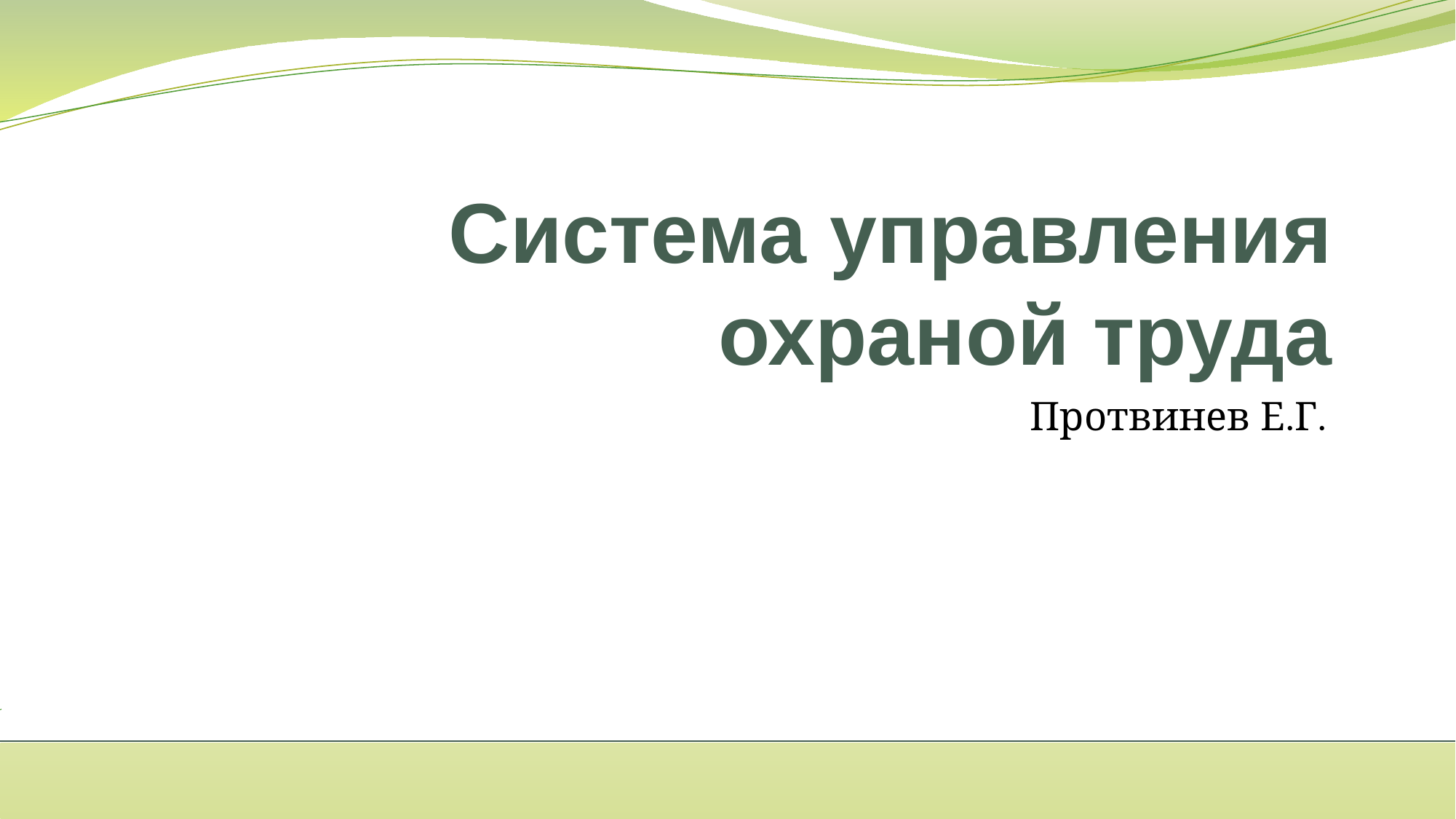

# Система управления охраной труда
Протвинев Е.Г.